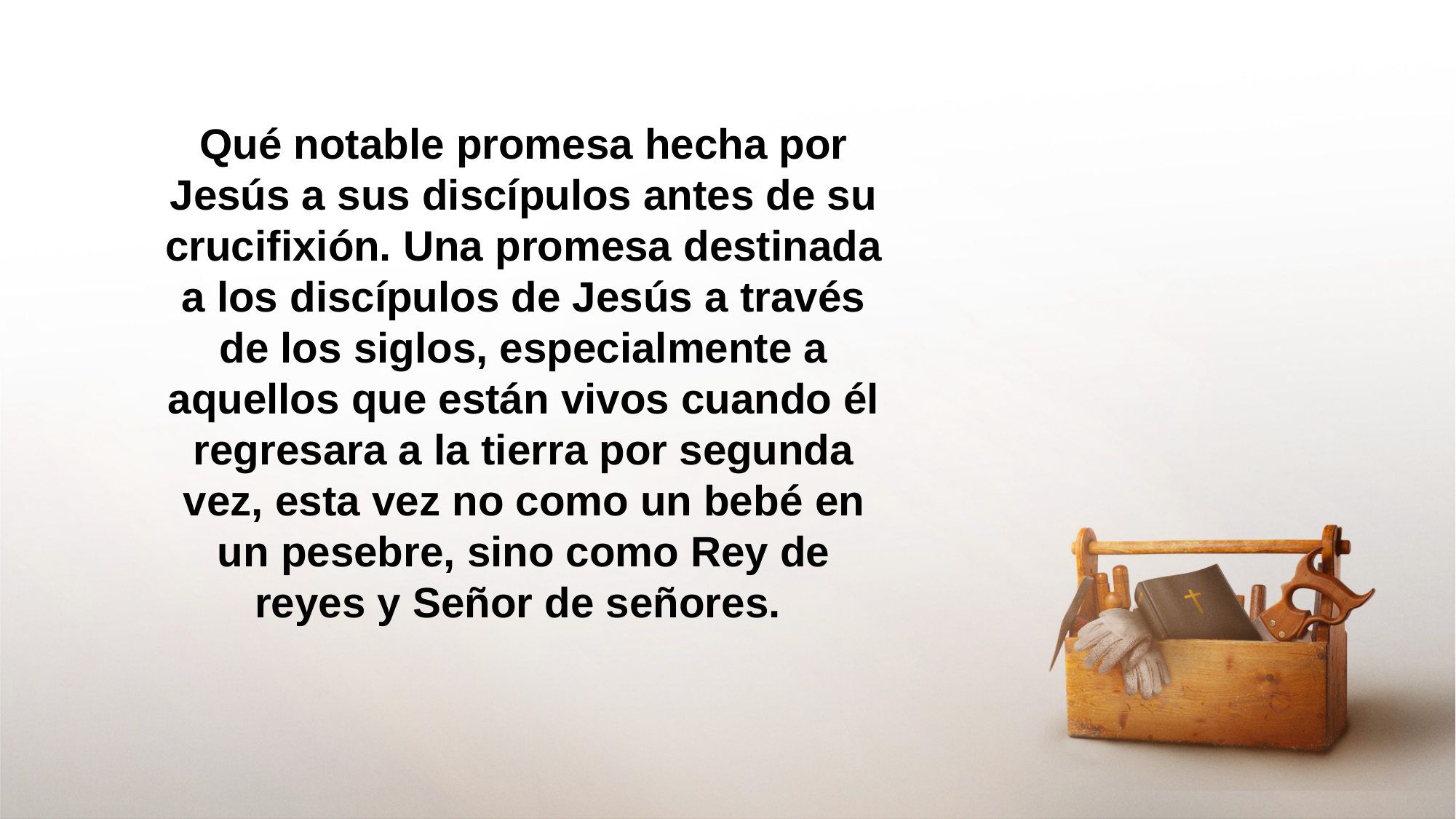

Qué notable promesa hecha por Jesús a sus discípulos antes de su crucifixión. Una promesa destinada a los discípulos de Jesús a través de los siglos, especialmente a aquellos que están vivos cuando él regresara a la tierra por segunda vez, esta vez no como un bebé en un pesebre, sino como Rey de reyes y Señor de señores.